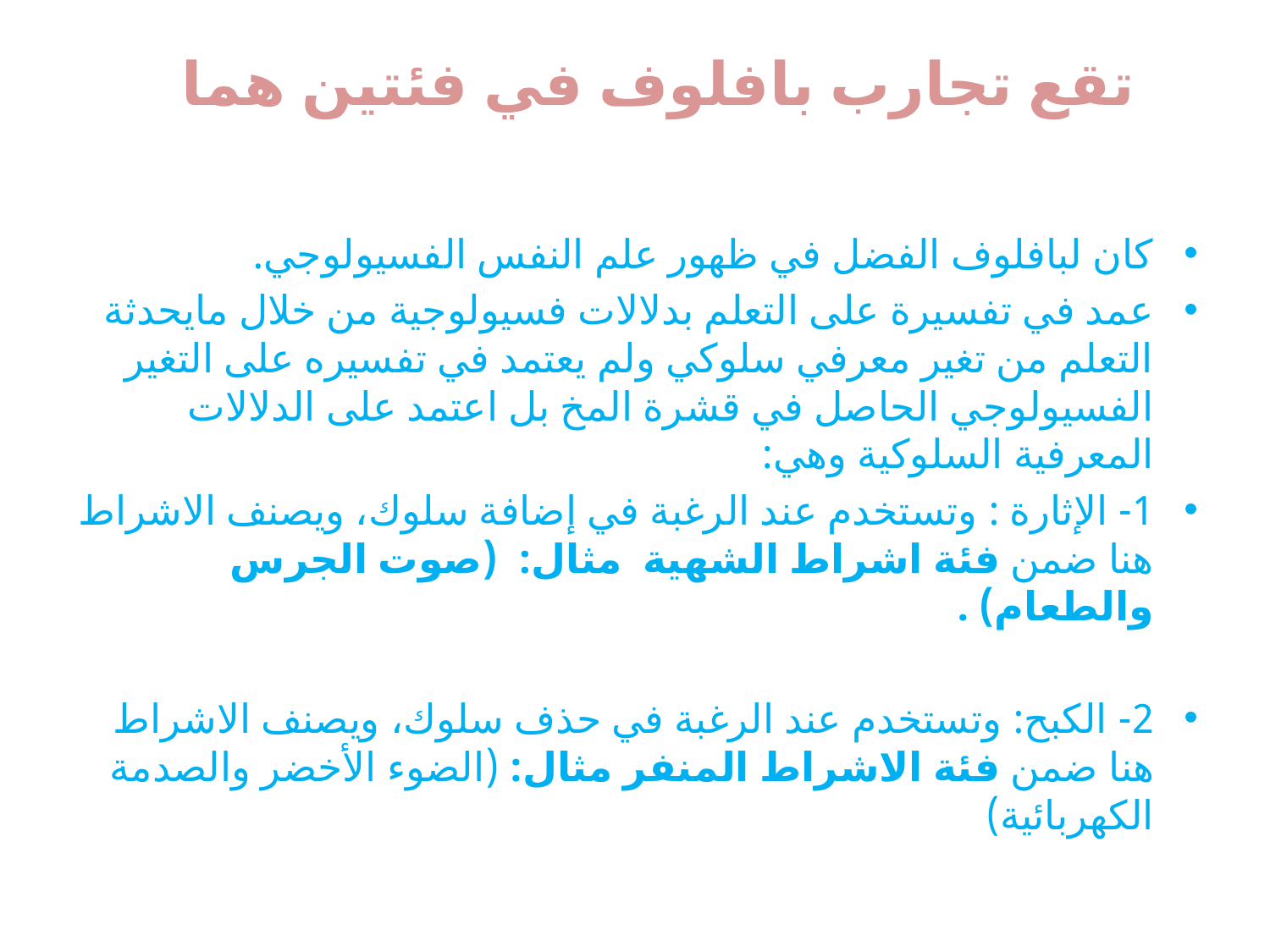

# تقع تجارب بافلوف في فئتين هما
كان لبافلوف الفضل في ظهور علم النفس الفسيولوجي.
عمد في تفسيرة على التعلم بدلالات فسيولوجية من خلال مايحدثة التعلم من تغير معرفي سلوكي ولم يعتمد في تفسيره على التغير الفسيولوجي الحاصل في قشرة المخ بل اعتمد على الدلالات المعرفية السلوكية وهي:
1- الإثارة : وتستخدم عند الرغبة في إضافة سلوك، ويصنف الاشراط هنا ضمن فئة اشراط الشهية  مثال:  (صوت الجرس والطعام) .

2- الكبح: وتستخدم عند الرغبة في حذف سلوك، ويصنف الاشراط هنا ضمن فئة الاشراط المنفر مثال: (الضوء الأخضر والصدمة الكهربائية)